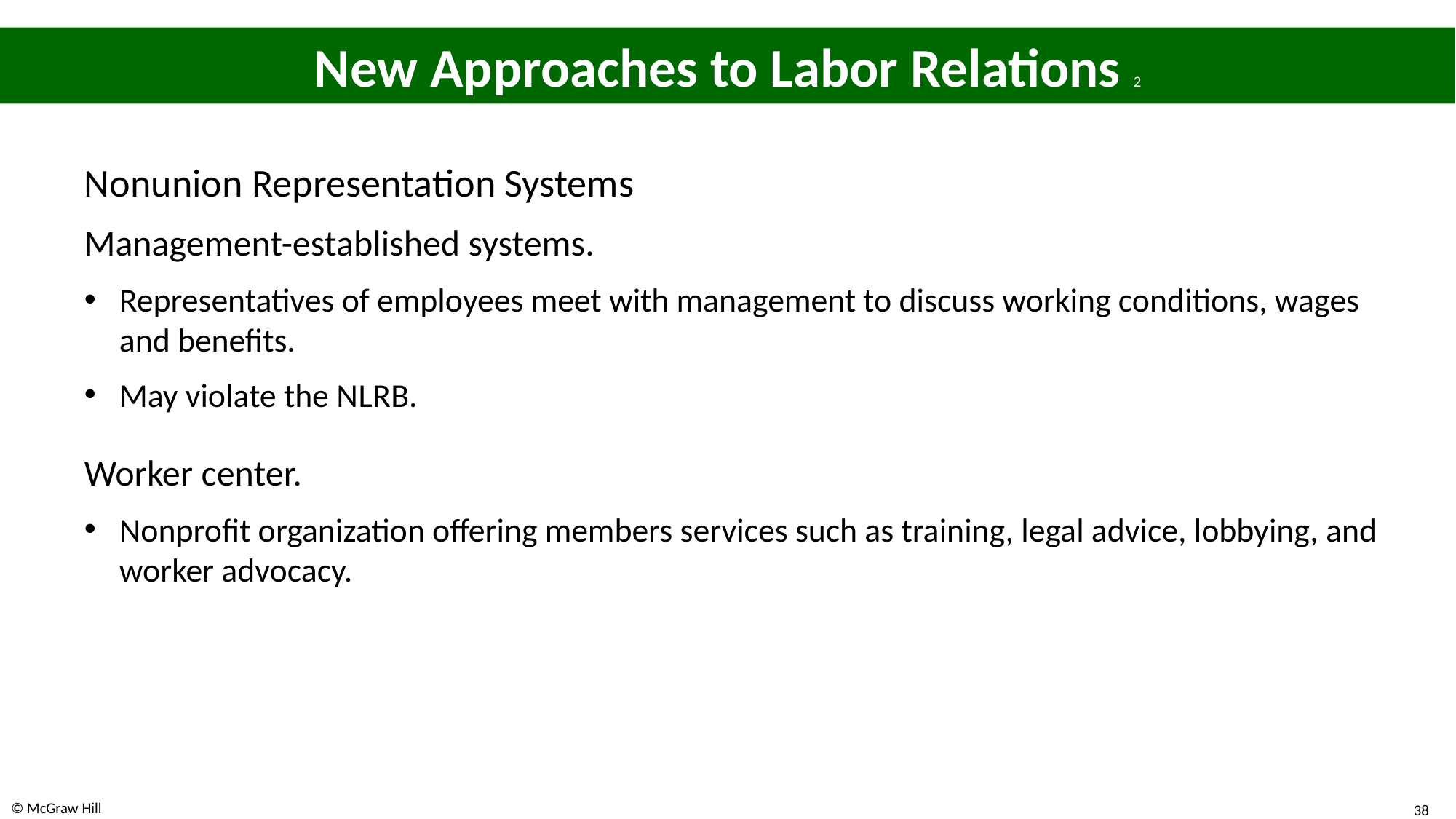

# New Approaches to Labor Relations 2
Nonunion Representation Systems
Management-established systems.
Representatives of employees meet with management to discuss working conditions, wages and benefits.
May violate the N L R B.
Worker center.
Nonprofit organization offering members services such as training, legal advice, lobbying, and worker advocacy.